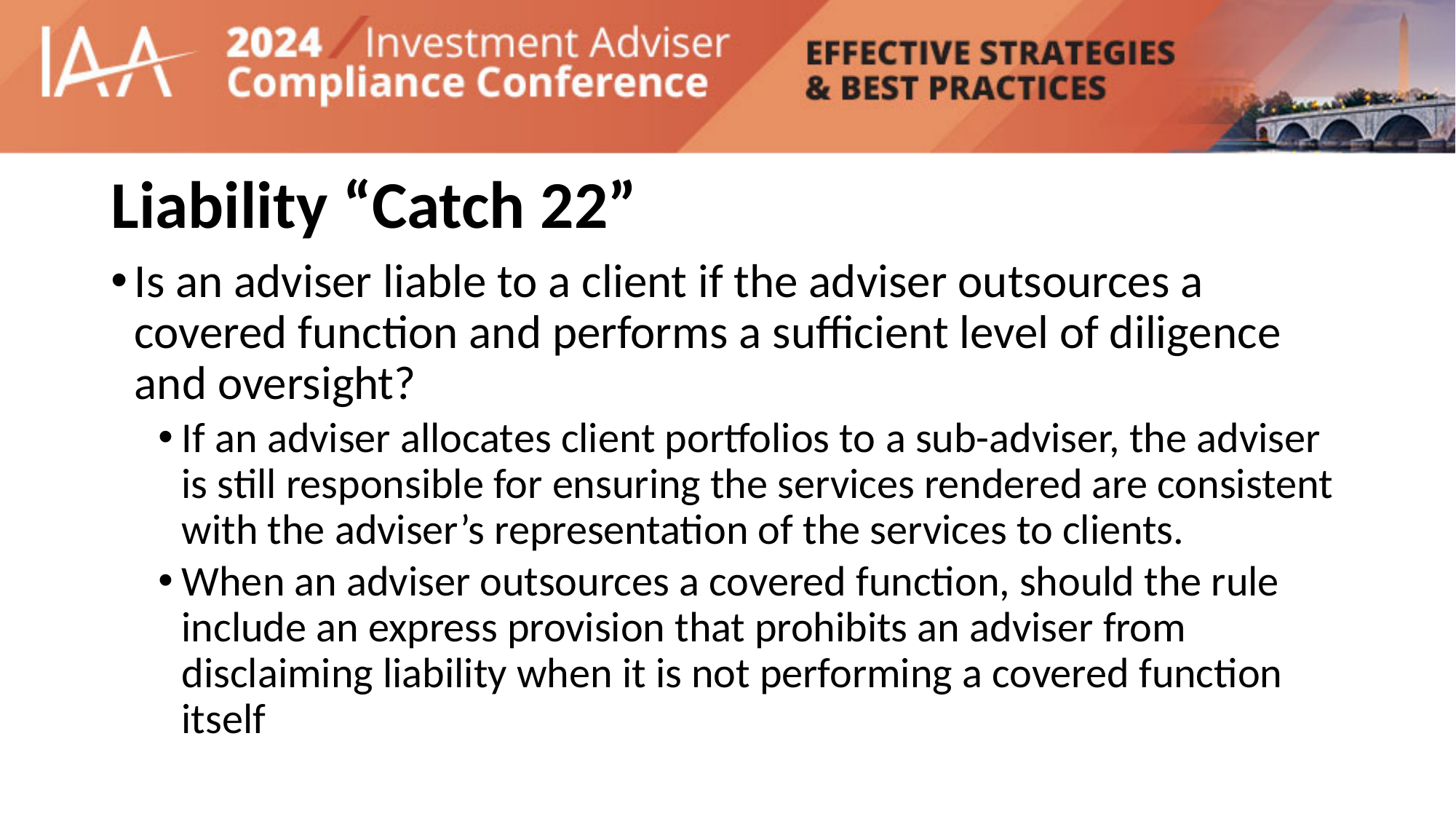

# Liability “Catch 22”
Is an adviser liable to a client if the adviser outsources a covered function and performs a sufficient level of diligence and oversight?
If an adviser allocates client portfolios to a sub-adviser, the adviser is still responsible for ensuring the services rendered are consistent with the adviser’s representation of the services to clients.
When an adviser outsources a covered function, should the rule include an express provision that prohibits an adviser from disclaiming liability when it is not performing a covered function itself